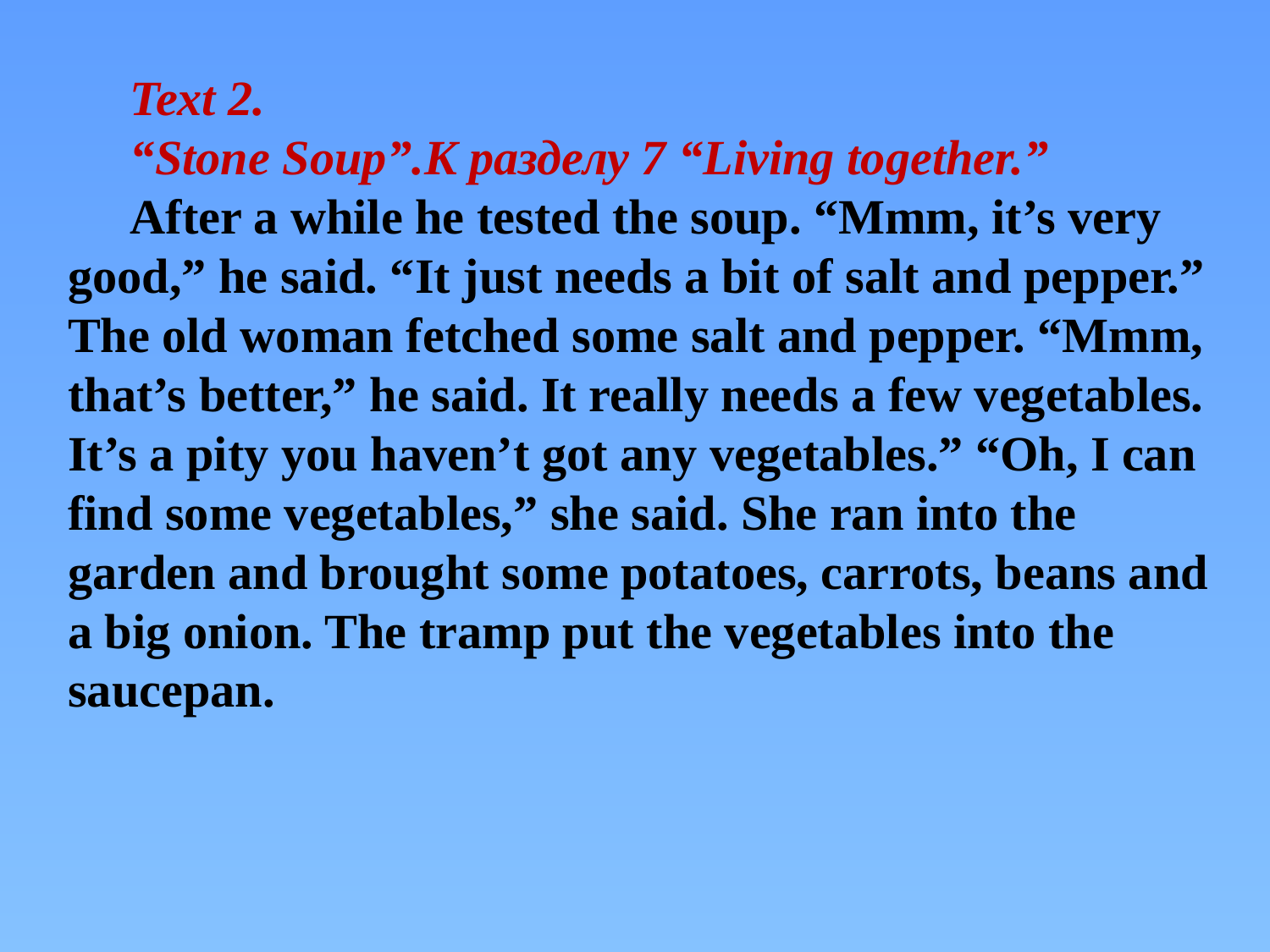

Text 2.
“Stone Soup”.K разделу 7 “Living together.”
After a while he tested the soup. “Mmm, it’s very good,” he said. “It just needs a bit of salt and pepper.” The old woman fetched some salt and pepper. “Mmm, that’s better,” he said. It really needs a few vegetables. It’s a pity you haven’t got any vegetables.” “Oh, I can find some vegetables,” she said. She ran into the garden and brought some potatoes, carrots, beans and a big onion. The tramp put the vegetables into the saucepan.